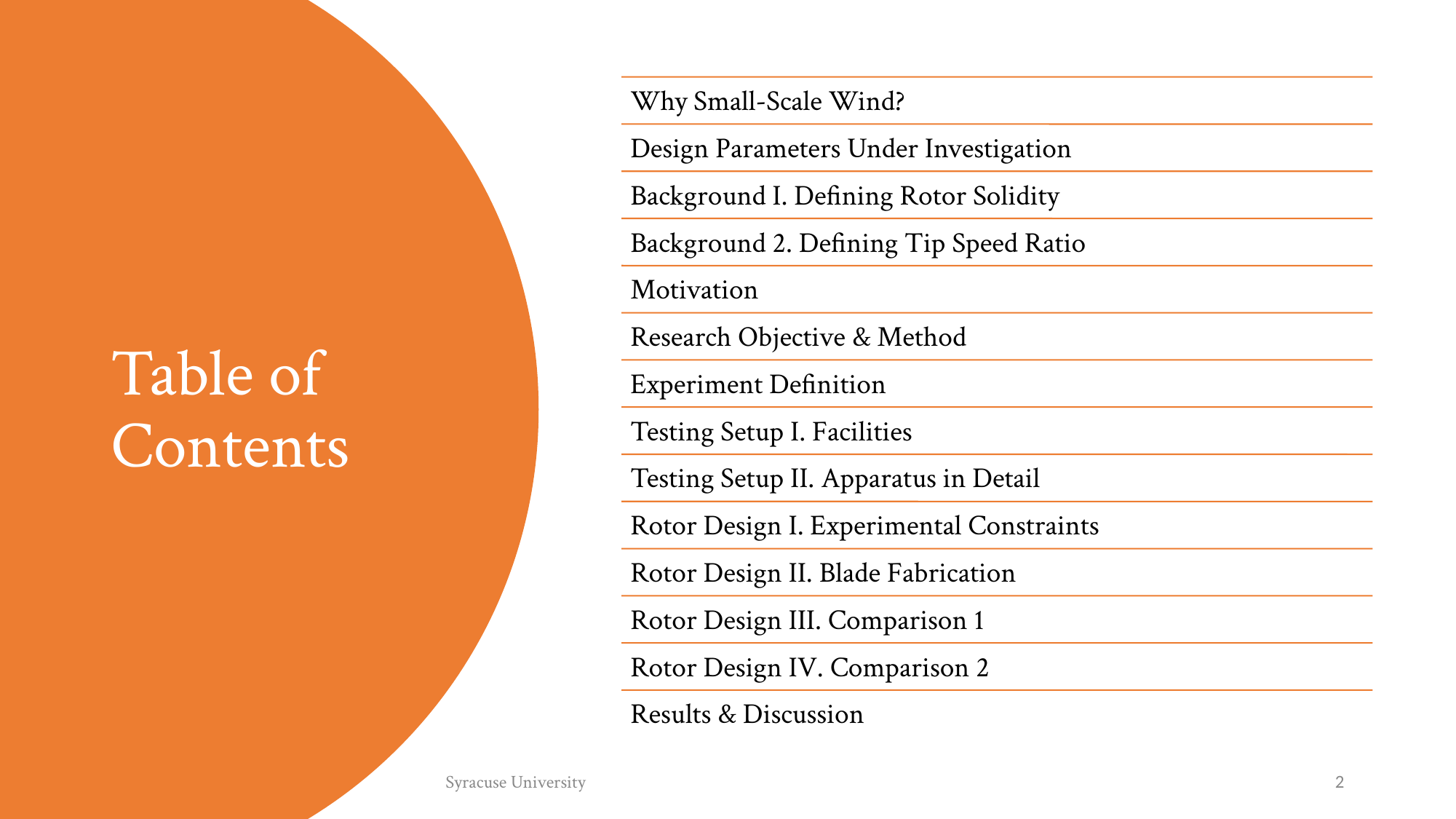

Why Small-Scale Wind?
Design Parameters Under Investigation
Background I. Defining Rotor Solidity
Background 2. Defining Tip Speed Ratio
Motivation
Research Objective & Method
Experiment Definition
Testing Setup I. Facilities
Testing Setup II. Apparatus in Detail
Rotor Design I. Experimental Constraints
Rotor Design II. Blade Fabrication
Rotor Design III. Comparison 1
Rotor Design IV. Comparison 2
Results & Discussion
Table of Contents

Syracuse University
2